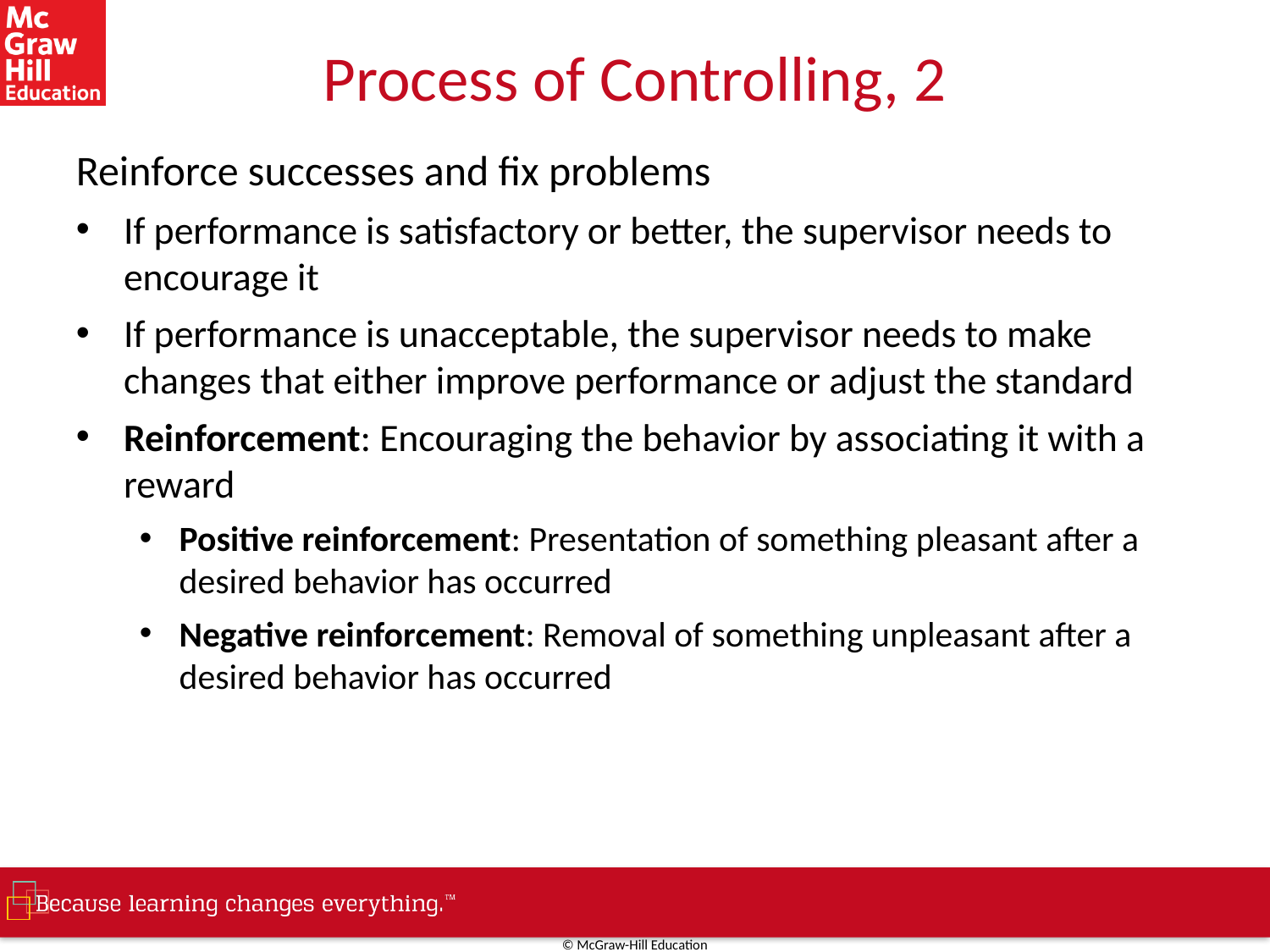

# Process of Controlling, 2
Reinforce successes and fix problems
If performance is satisfactory or better, the supervisor needs to encourage it
If performance is unacceptable, the supervisor needs to make changes that either improve performance or adjust the standard
Reinforcement: Encouraging the behavior by associating it with a reward
Positive reinforcement: Presentation of something pleasant after a desired behavior has occurred
Negative reinforcement: Removal of something unpleasant after a desired behavior has occurred